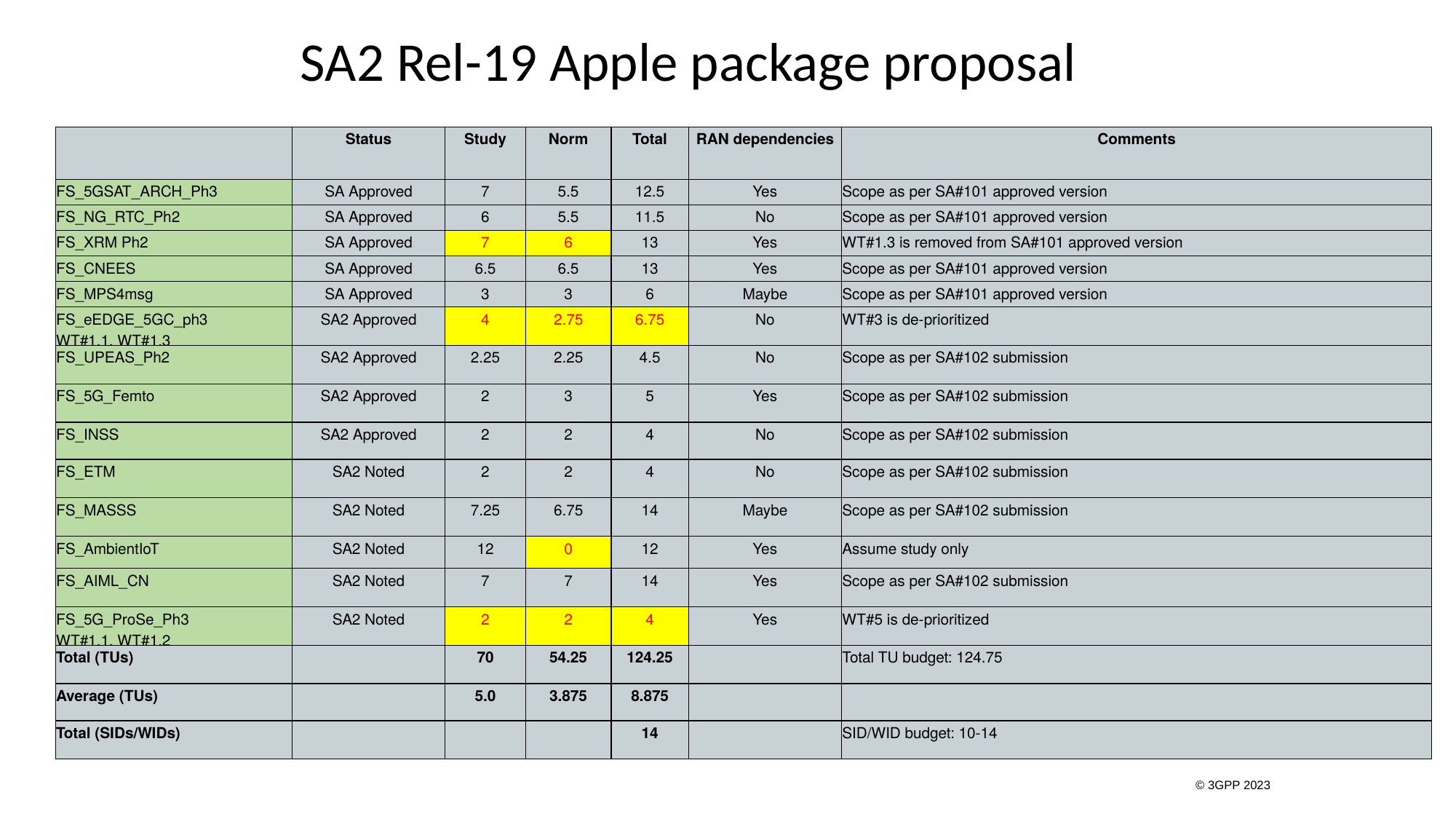

# SA2 Rel-19 Apple package proposal
|  | Status | Study | Norm | Total | RAN dependencies | Comments |
| --- | --- | --- | --- | --- | --- | --- |
| FS\_5GSAT\_ARCH\_Ph3 | SA Approved | 7 | 5.5 | 12.5 | Yes | Scope as per SA#101 approved version |
| FS\_NG\_RTC\_Ph2 | SA Approved | 6 | 5.5 | 11.5 | No | Scope as per SA#101 approved version |
| FS\_XRM Ph2 | SA Approved | 7 | 6 | 13 | Yes | WT#1.3 is removed from SA#101 approved version |
| FS\_CNEES | SA Approved | 6.5 | 6.5 | 13 | Yes | Scope as per SA#101 approved version |
| FS\_MPS4msg | SA Approved | 3 | 3 | 6 | Maybe | Scope as per SA#101 approved version |
| FS\_eEDGE\_5GC\_ph3 WT#1.1, WT#1.3 | SA2 Approved | 4 | 2.75 | 6.75 | No | WT#3 is de-prioritized |
| FS\_UPEAS\_Ph2 | SA2 Approved | 2.25 | 2.25 | 4.5 | No | Scope as per SA#102 submission |
| FS\_5G\_Femto | SA2 Approved | 2 | 3 | 5 | Yes | Scope as per SA#102 submission |
| FS\_INSS | SA2 Approved | 2 | 2 | 4 | No | Scope as per SA#102 submission |
| FS\_ETM | SA2 Noted | 2 | 2 | 4 | No | Scope as per SA#102 submission |
| FS\_MASSS | SA2 Noted | 7.25 | 6.75 | 14 | Maybe | Scope as per SA#102 submission |
| FS\_AmbientIoT | SA2 Noted | 12 | 0 | 12 | Yes | Assume study only |
| FS\_AIML\_CN | SA2 Noted | 7 | 7 | 14 | Yes | Scope as per SA#102 submission |
| FS\_5G\_ProSe\_Ph3 WT#1.1, WT#1.2 | SA2 Noted | 2 | 2 | 4 | Yes | WT#5 is de-prioritized |
| Total (TUs) |  | 70 | 54.25 | 124.25 |  | Total TU budget: 124.75 |
| Average (TUs) |  | 5.0 | 3.875 | 8.875 |  |  |
| Total (SIDs/WIDs) |  |  |  | 14 |  | SID/WID budget: 10-14 |